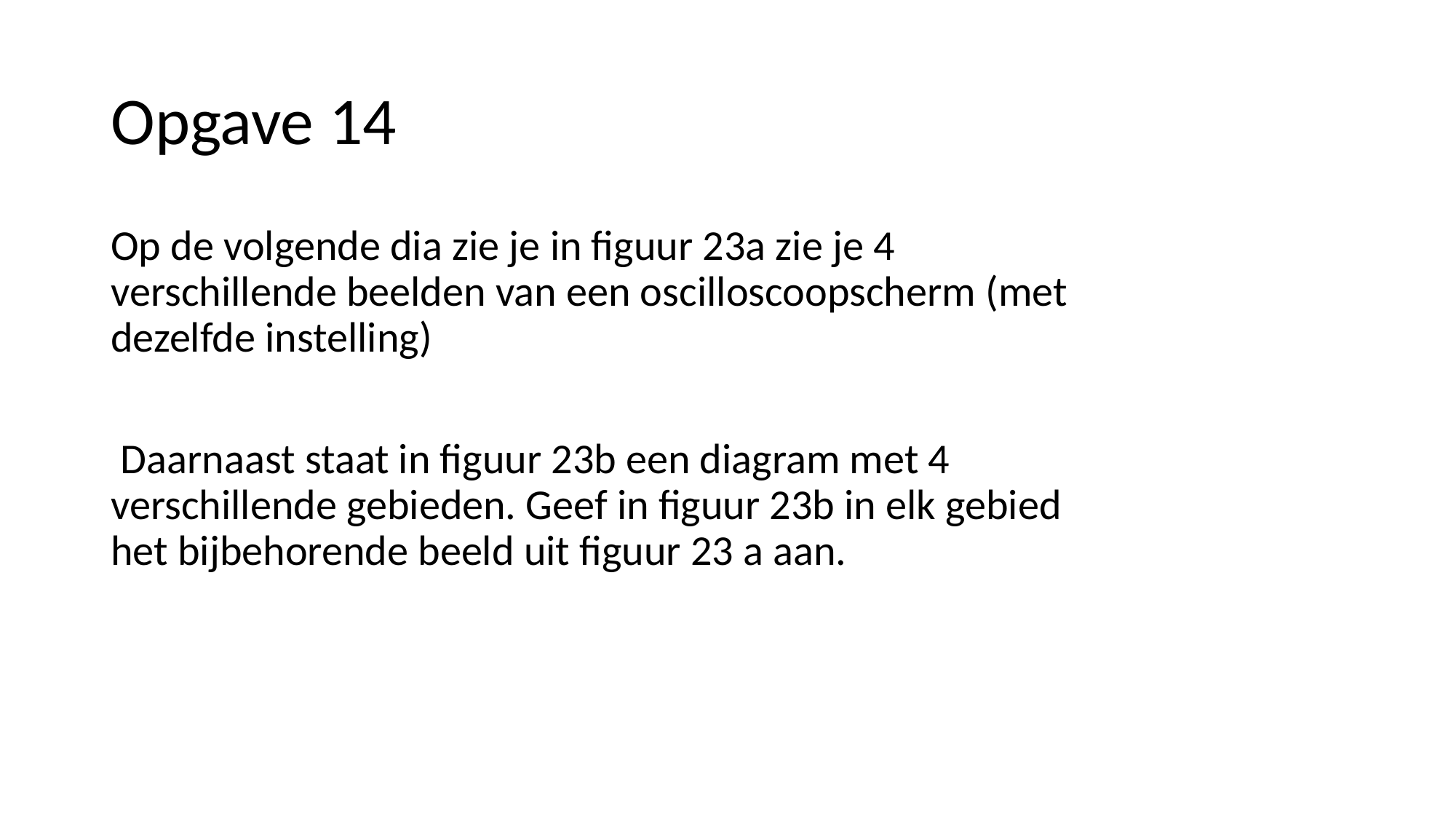

# Opgave 14
Op de volgende dia zie je in figuur 23a zie je 4 verschillende beelden van een oscilloscoopscherm (met dezelfde instelling)

 Daarnaast staat in figuur 23b een diagram met 4 verschillende gebieden. Geef in figuur 23b in elk gebied het bijbehorende beeld uit figuur 23 a aan.